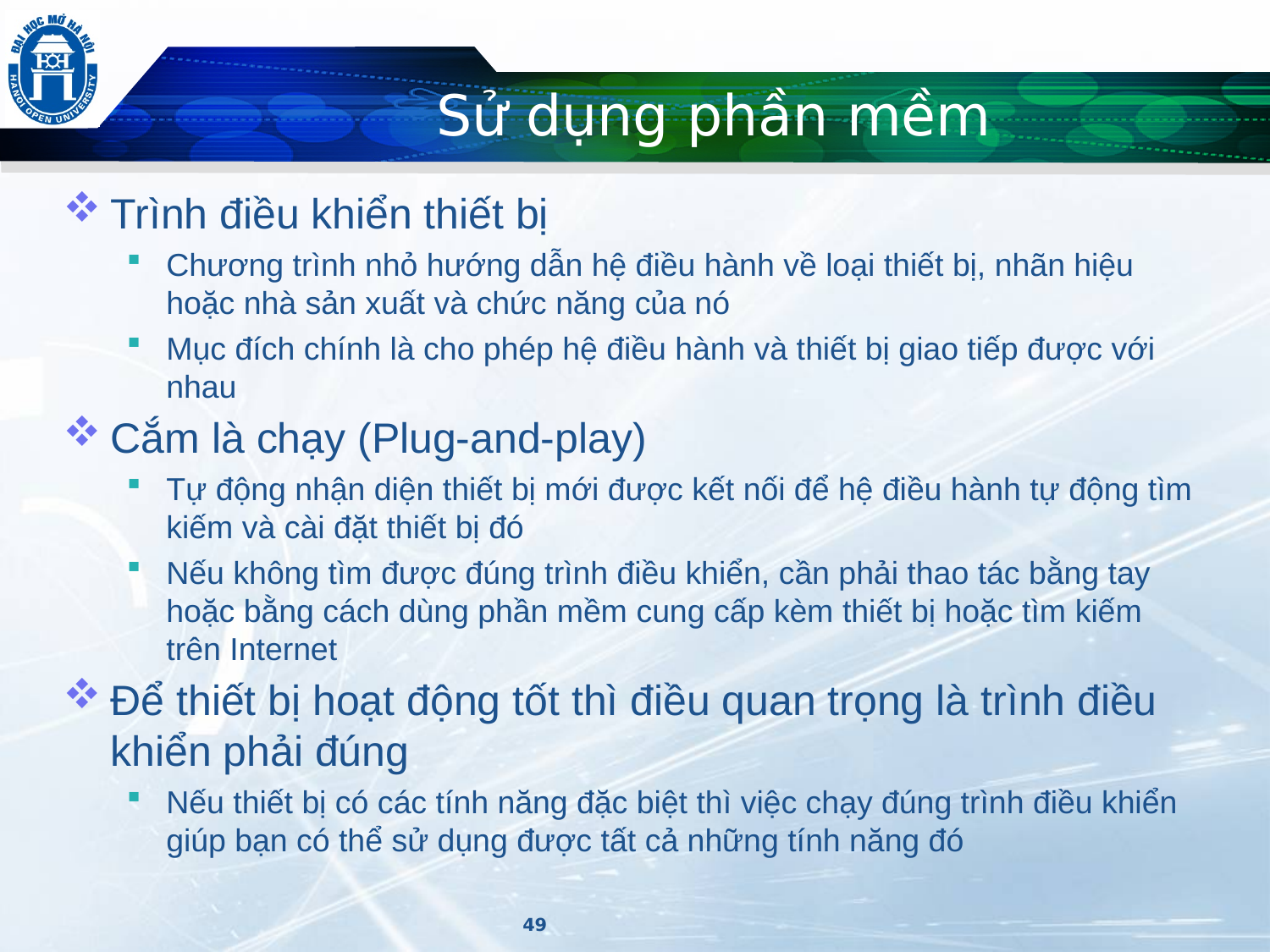

# Sử dụng phần mềm
Trình điều khiển thiết bị
Chương trình nhỏ hướng dẫn hệ điều hành về loại thiết bị, nhãn hiệu hoặc nhà sản xuất và chức năng của nó
Mục đích chính là cho phép hệ điều hành và thiết bị giao tiếp được với nhau
Cắm là chạy (Plug-and-play)
Tự động nhận diện thiết bị mới được kết nối để hệ điều hành tự động tìm kiếm và cài đặt thiết bị đó
Nếu không tìm được đúng trình điều khiển, cần phải thao tác bằng tay hoặc bằng cách dùng phần mềm cung cấp kèm thiết bị hoặc tìm kiếm trên Internet
Để thiết bị hoạt động tốt thì điều quan trọng là trình điều khiển phải đúng
Nếu thiết bị có các tính năng đặc biệt thì việc chạy đúng trình điều khiển giúp bạn có thể sử dụng được tất cả những tính năng đó
49